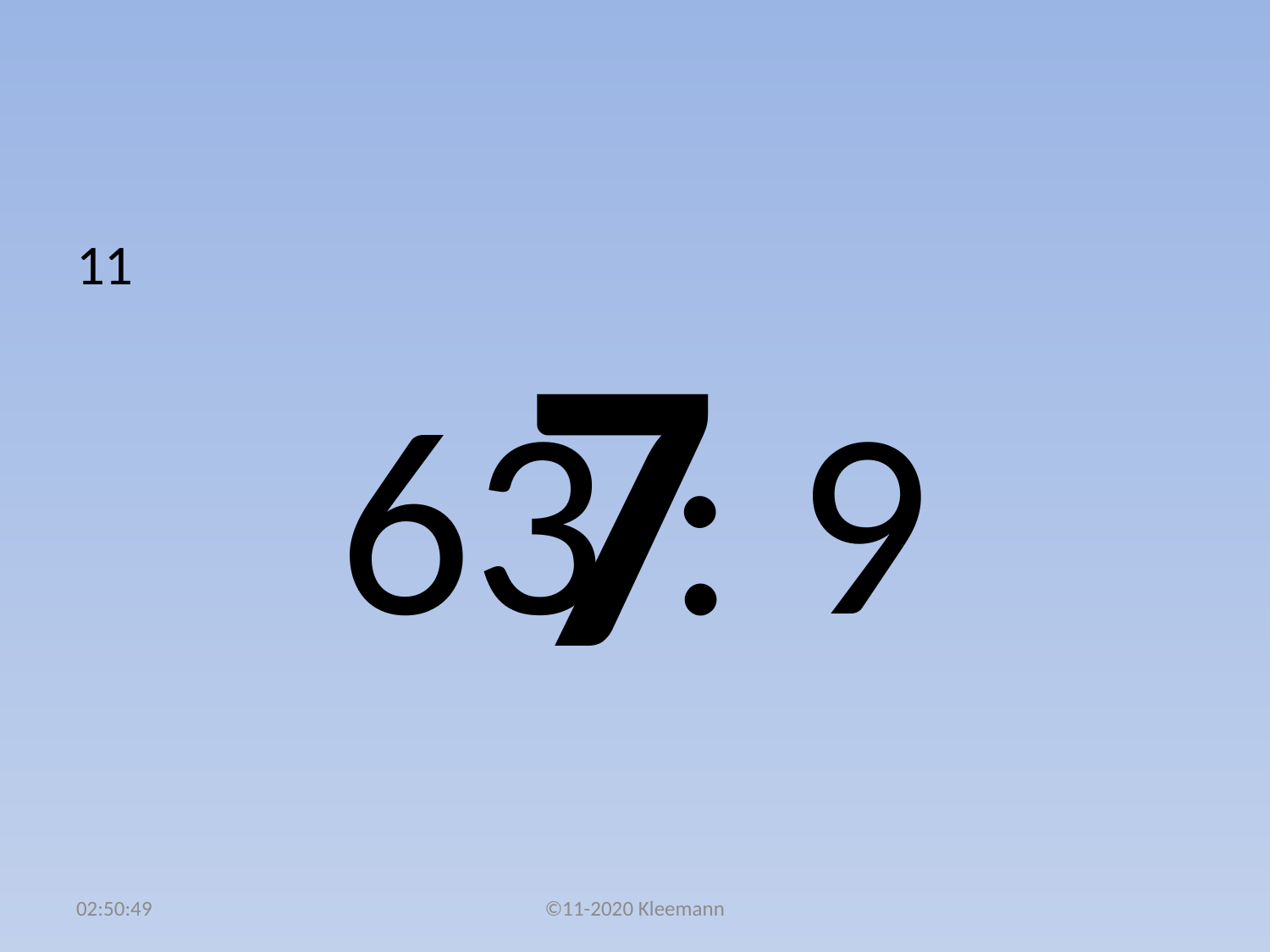

#
11
63 : 9
7
02:50:49
©11-2020 Kleemann